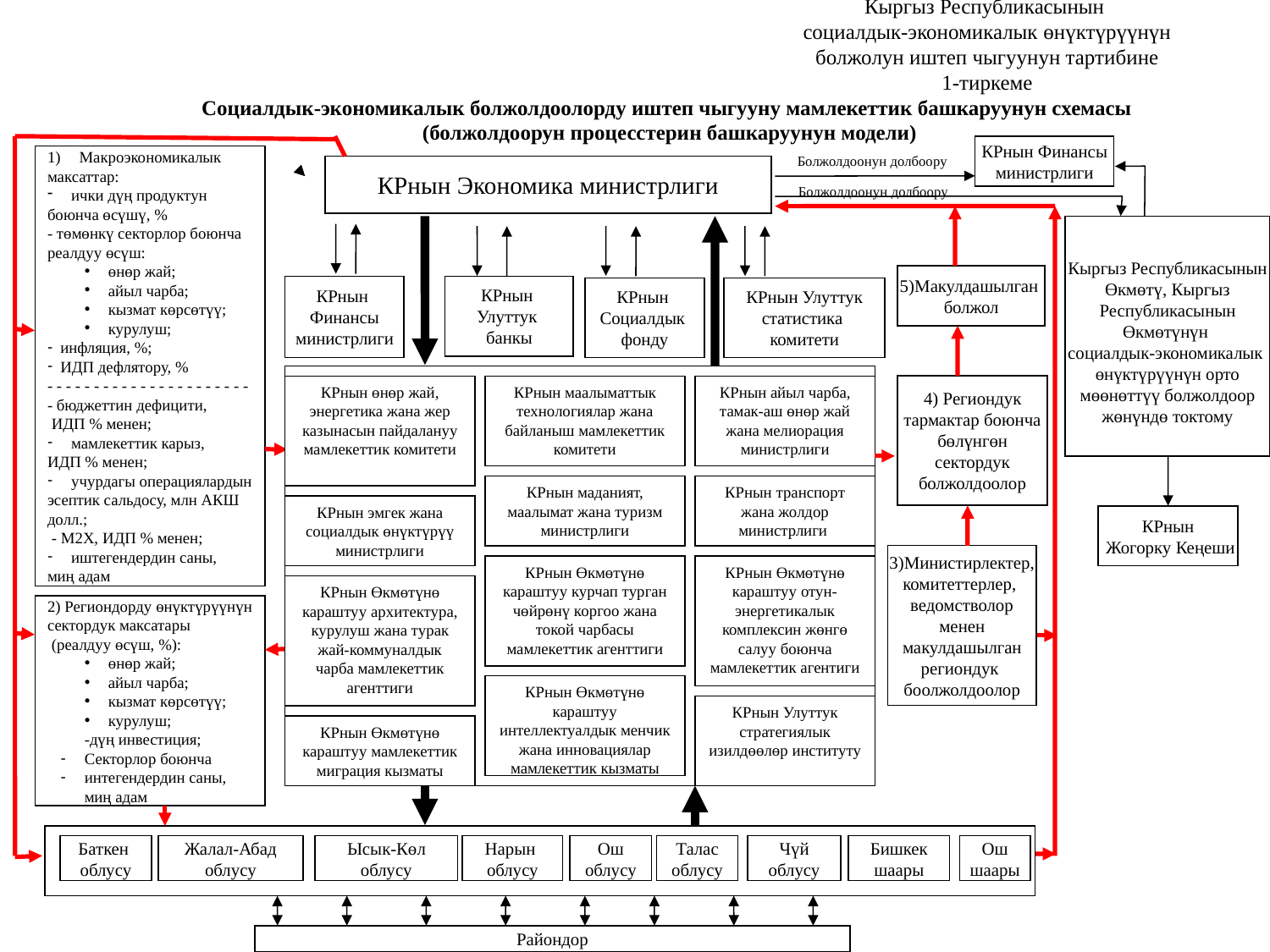

# Кыргыз Республикасынын социалдык-экономикалык өнүктүрүүнүн болжолун иштеп чыгуунун тартибине 1-тиркеме Социалдык-экономикалык болжолдоолорду иштеп чыгууну мамлекеттик башкаруунун схемасы (болжолдоорун процесстерин башкаруунун модели)

КРнын Финансы
министрлиги
Макроэкономикалык
максаттар:
ички дүң продуктун
боюнча өсүшү, %
- төмөнкү секторлор боюнча
реалдуу өсүш:
өнөр жай;
айыл чарба;
кызмат көрсөтүү;
курулуш;
инфляция, %;
ИДП дефлятору, %
- - - - - - - - - - - - - - - - - - - - - -
- бюджеттин дефицити,
 ИДП % менен;
мамлекеттик карыз,
ИДП % менен;
учурдагы операциялардын
эсептик сальдосу, млн АКШ
долл.;
 - М2Х, ИДП % менен;
иштегендердин саны,
миң адам
Болжолдоонун долбоору

КРнын Экономика министрлиги

Болжолдоонун долбоору

Кыргыз Республикасынын
Өкмөтү, Кыргыз
Республикасынын
Өкмөтүнүн
социалдык-экономикалык
өнүктүрүүнүн орто
 мөөнөттүү болжолдоор
жөнүндө токтому

5)Макулдашылган
болжол
КРнын
Финансы
министрлиги
КРнын
Улуттук
банкы
КРнын
Социалдык
фонду
КРнын Улуттук
статистика
комитети

4) Региондук
тармактар боюнча
бөлүнгөн
сектордук
болжолдоолор
КРнын өнөр жай, энергетика жана жер казынасын пайдалануу мамлекеттик комитети
КРнын маалыматтык технологиялар жана байланыш мамлекеттик комитети
КРнын айыл чарба, тамак-аш өнөр жай жана мелиорация министрлиги

КРнын маданият, маалымат жана туризм министрлиги
КРнын транспорт жана жолдор министрлиги
КРнын эмгек жана социалдык өнүктүрүү министрлиги

КРнын
 Жогорку Кеңеши
3)Министирлектер,
комитеттерлер,
ведомстволор
менен
макулдашылган
региондук
боолжолдоолор
КРнын Өкмөтүнө караштуу курчап турган чөйрөнү коргоо жана токой чарбасы мамлекеттик агенттиги
КРнын Өкмөтүнө караштуу отун-энергетикалык комплексин жөнгө салуу боюнча мамлекеттик агентиги
КРнын Өкмөтүнө караштуу архитектура, курулуш жана турак жай-коммуналдык чарба мамлекеттик агенттиги
2) Региондорду өнүктүрүүнүн
сектордук максатары
 (реалдуу өсүш, %):
өнөр жай;
айыл чарба;
кызмат көрсөтүү;
курулуш;
-дүң инвестиция;
Секторлор боюнча
интегендердин саны,
миң адам

КРнын Өкмөтүнө караштуу интеллектуалдык менчик жана инновациялар мамлекеттик кызматы
КРнын Улуттук стратегиялык изилдөөлөр институту
КРнын Өкмөтүнө караштуу мамлекеттик миграция кызматы

Баткен
облусу
Жалал-Абад
облусу
Ысык-Көл
облусу
Нарын
облусу
Ош
облусу
Талас
облусу
Чүй
облусу
Бишкек
шаары
Ош
шаары

Райондор